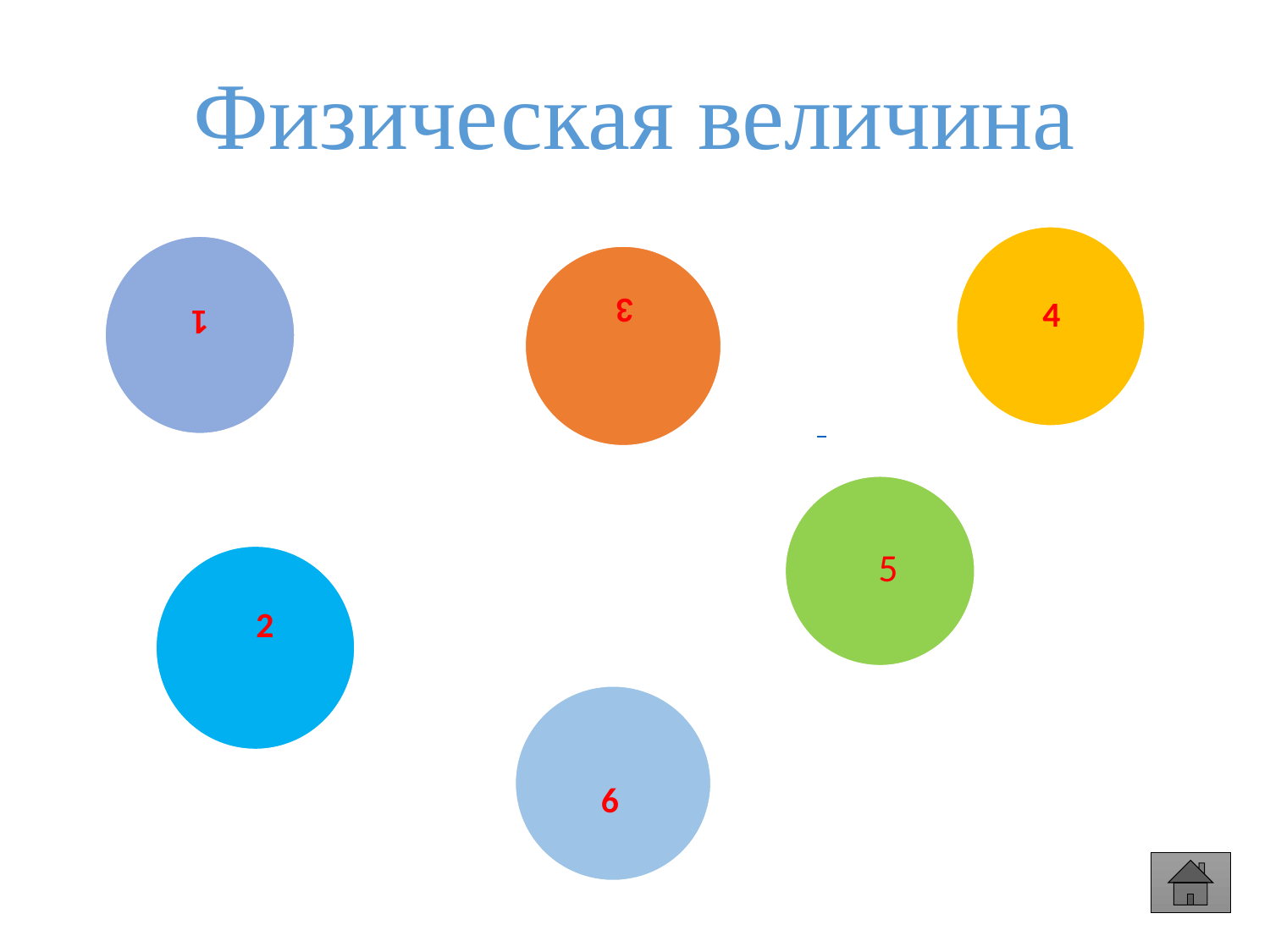

# Физическая величина
4
1
3

2

5

6